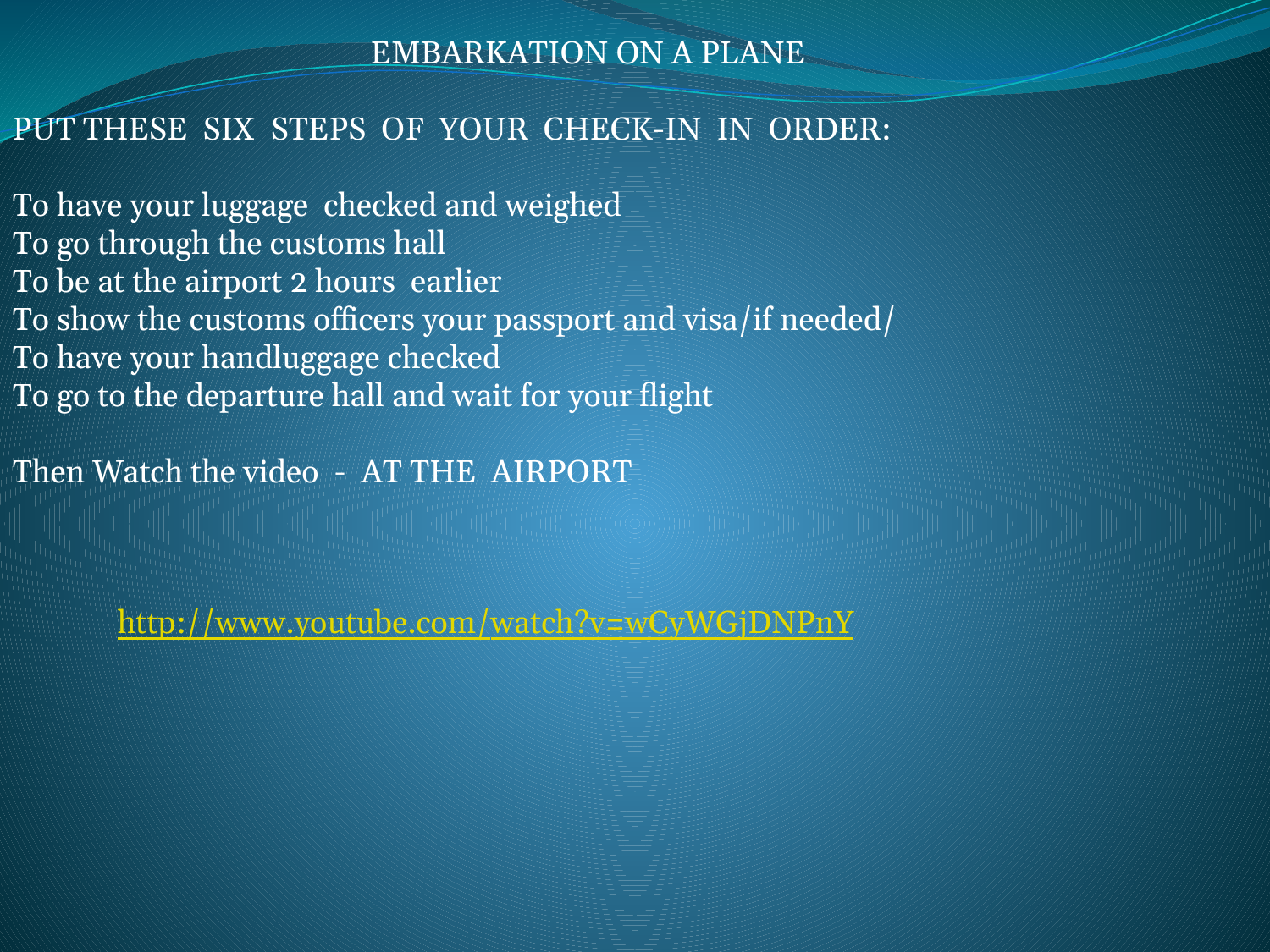

EMBARKATION ON A PLANE

PUT THESE  SIX  STEPS  OF  YOUR  CHECK-IN  IN  ORDER:

To have your luggage  checked and weighed
To go through the customs hall
To be at the airport 2 hours  earlier
To show the customs officers your passport and visa/if needed/
To have your handluggage checked
To go to the departure hall and wait for your flight

Then Watch the video  -  AT THE  AIRPORT

http://www.youtube.com/watch?v=wCyWGjDNPnY